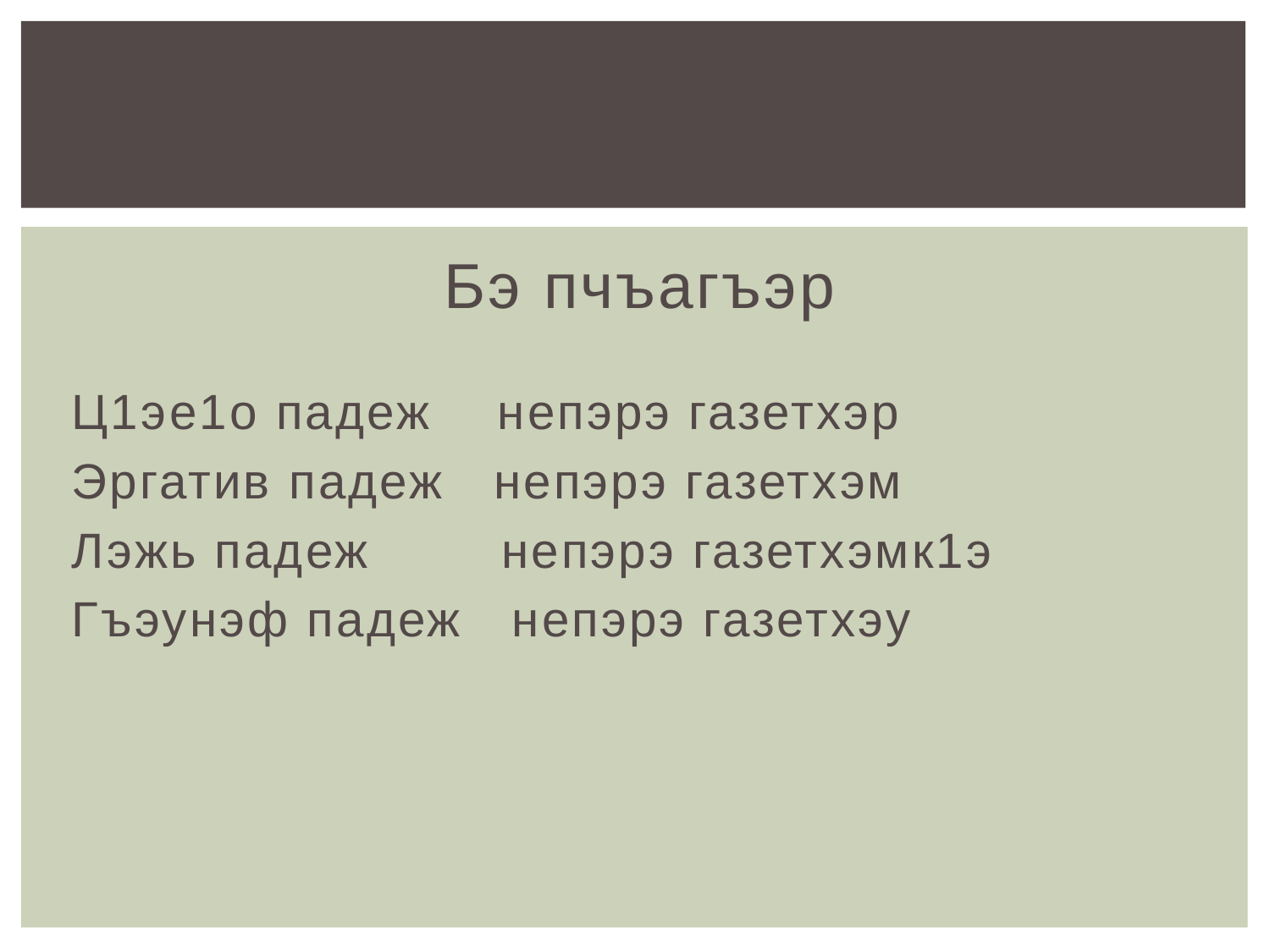

Бэ пчъагъэр

Ц1эе1о падеж    непэрэ газетхэр
Эргатив падеж   непэрэ газетхэм
Лэжь падеж        непэрэ газетхэмк1э
Гъэунэф падеж   непэрэ газетхэу